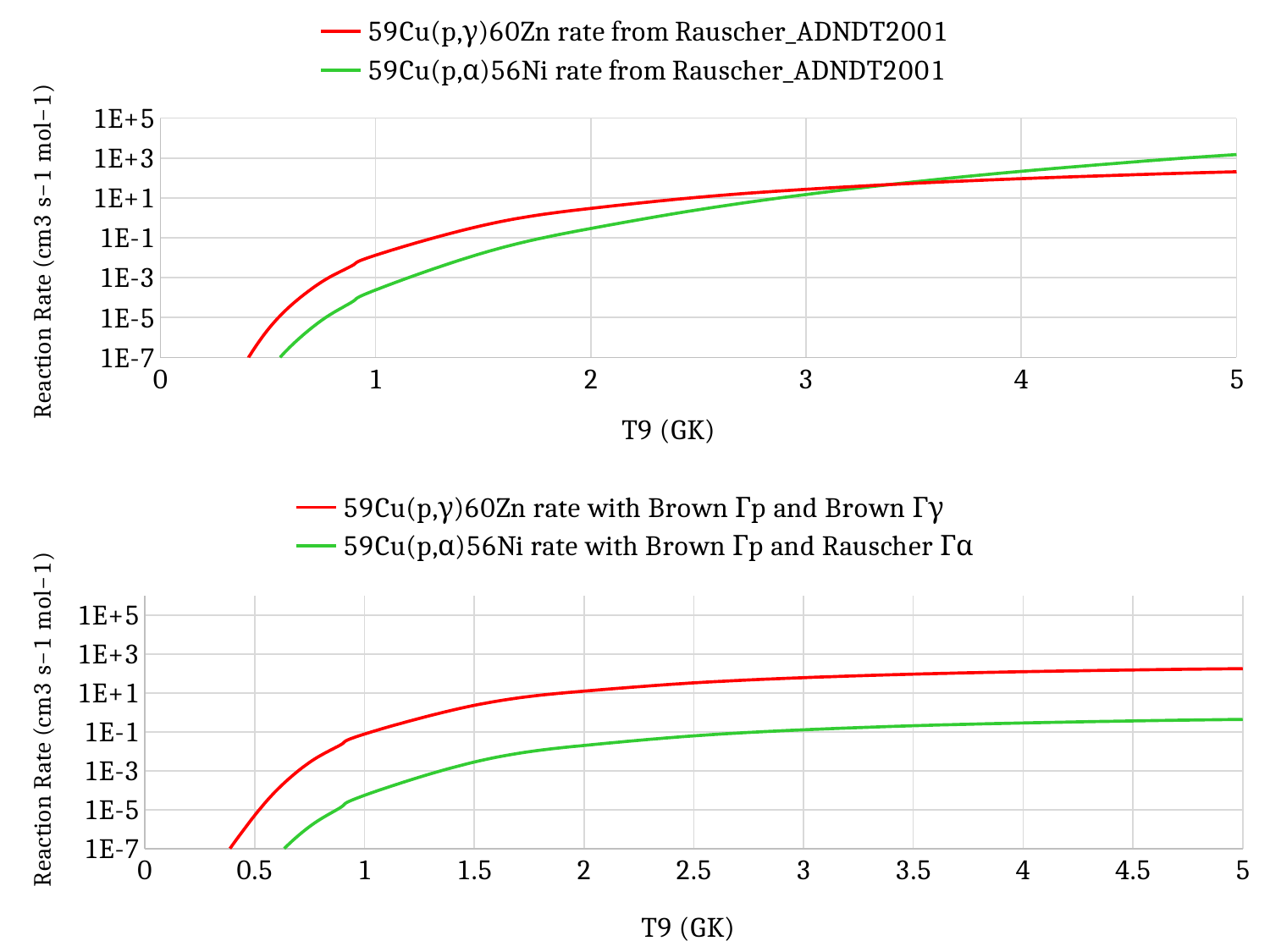

### Chart

| Category | 59Cu(p,γ)60Zn rate from Rauscher_ADNDT2001 | 59Cu(p,α)56Ni rate from Rauscher_ADNDT2001 |
|---|---|---|

### Chart

| Category | 59Cu(p,γ)60Zn rate with Brown Γp and Brown Γγ | 59Cu(p,α)56Ni rate with Brown Γp and Rauscher Γα |
|---|---|---|